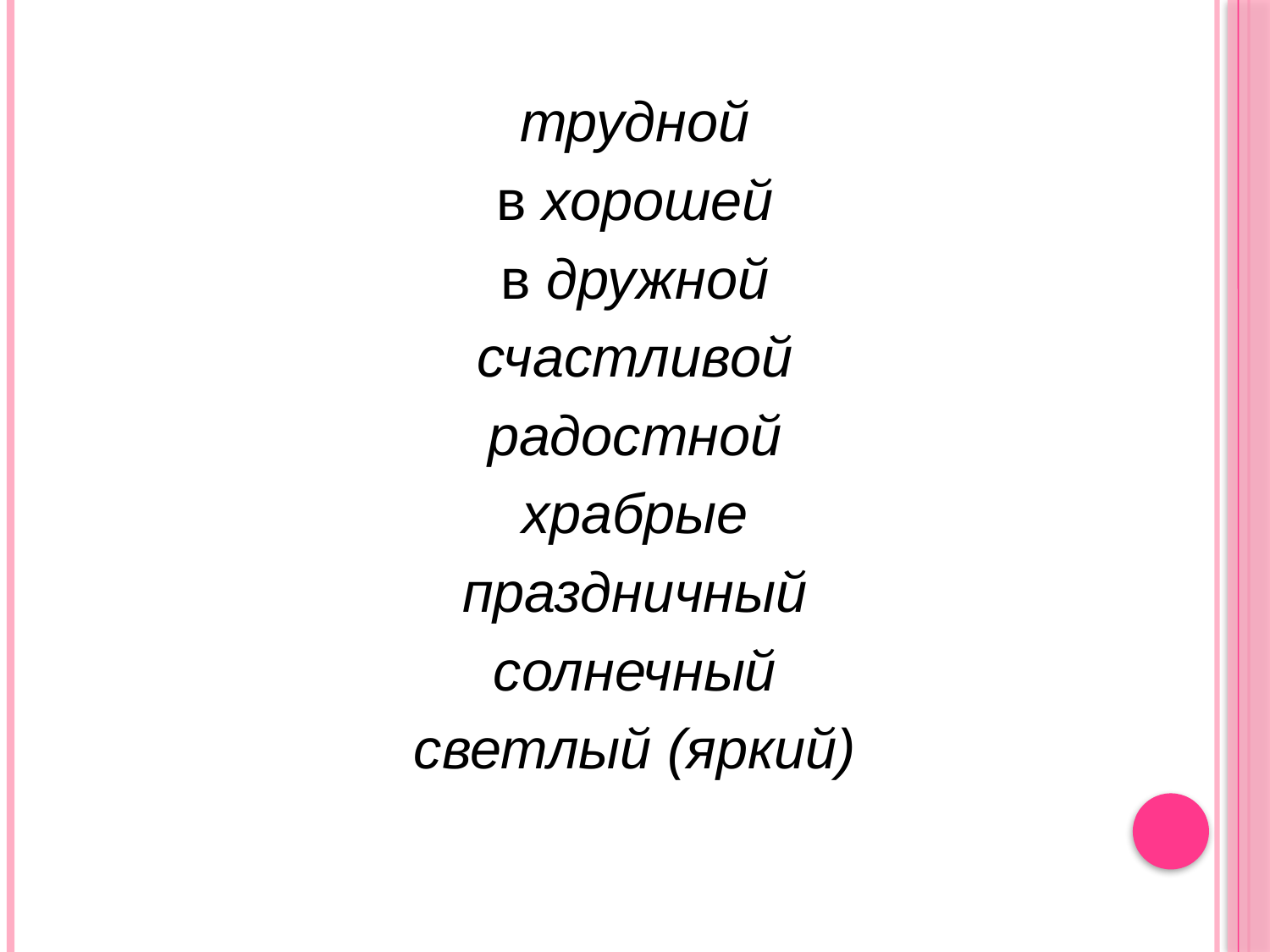

трудной
в хорошей
в дружной
счастливой
радостной
храбрые
праздничный
солнечный
светлый (яркий)